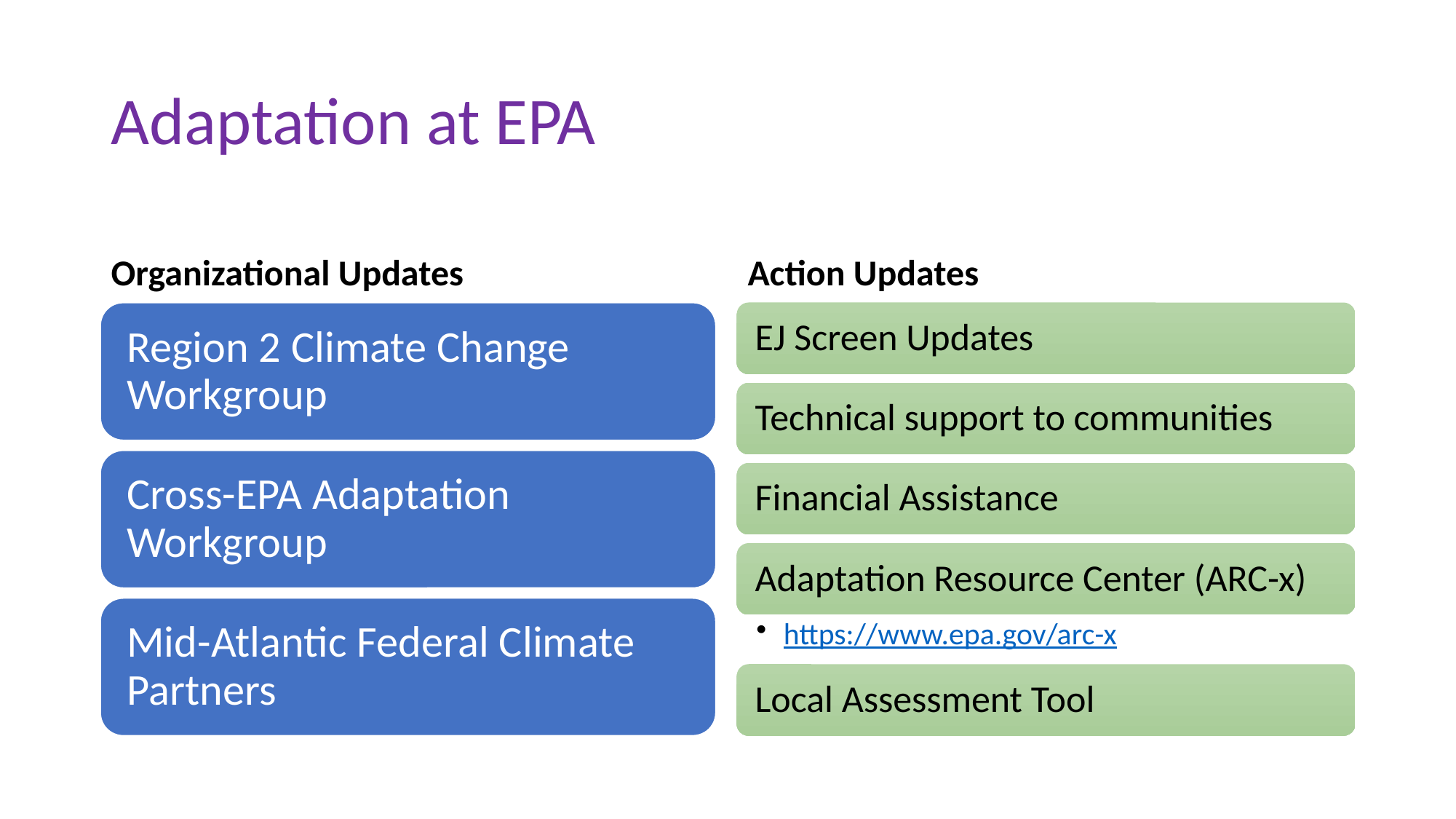

# Adaptation at EPA
Organizational Updates
Action Updates
Region 2 Climate Change Workgroup
Cross-EPA Adaptation Workgroup
Mid-Atlantic Federal Climate Partners
EJ Screen Updates
Technical support to communities
Financial Assistance
Adaptation Resource Center (ARC-x)
https://www.epa.gov/arc-x
Local Assessment Tool